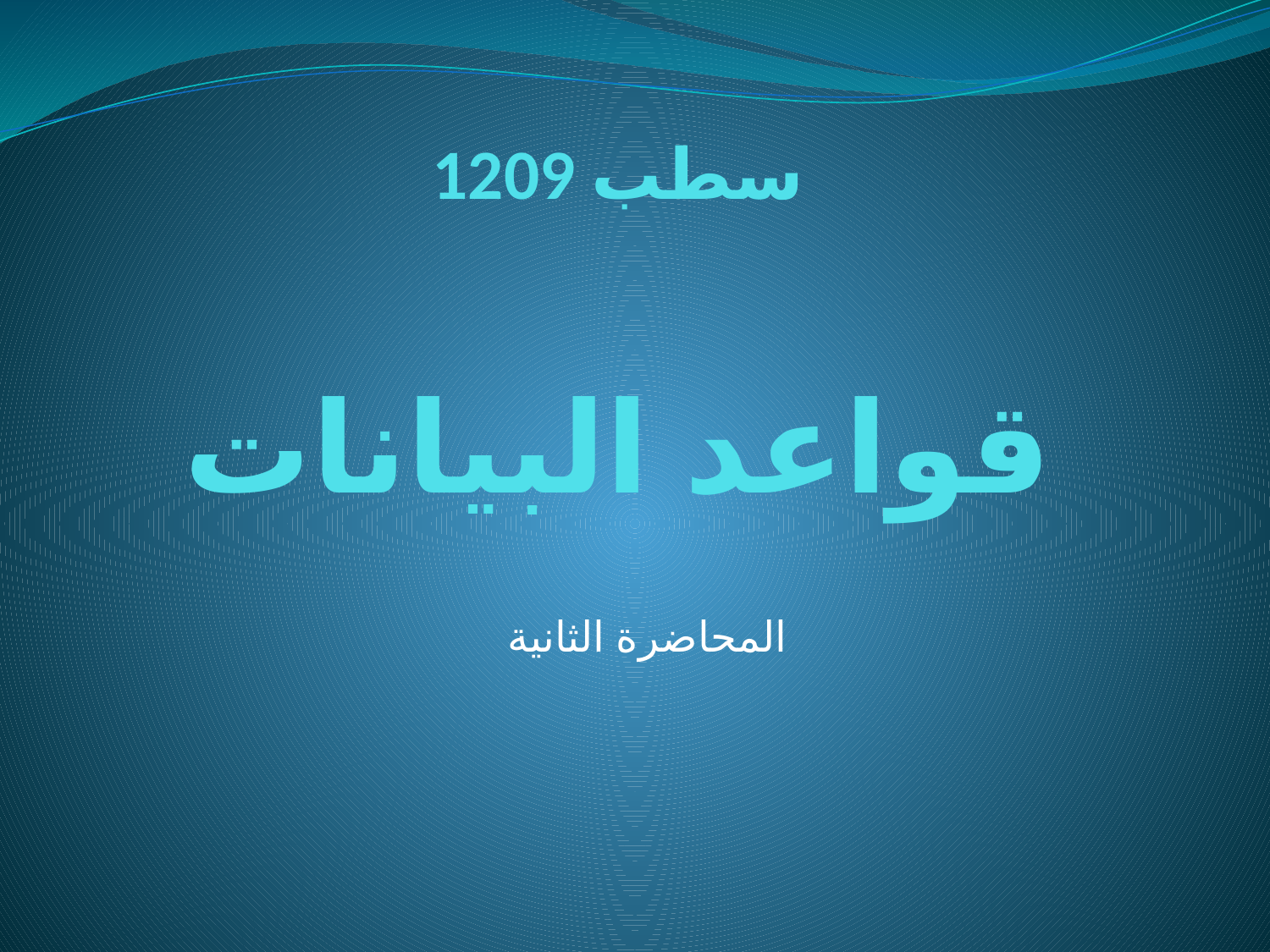

# 1209 سطب قواعد البيانات
المحاضرة الثانية